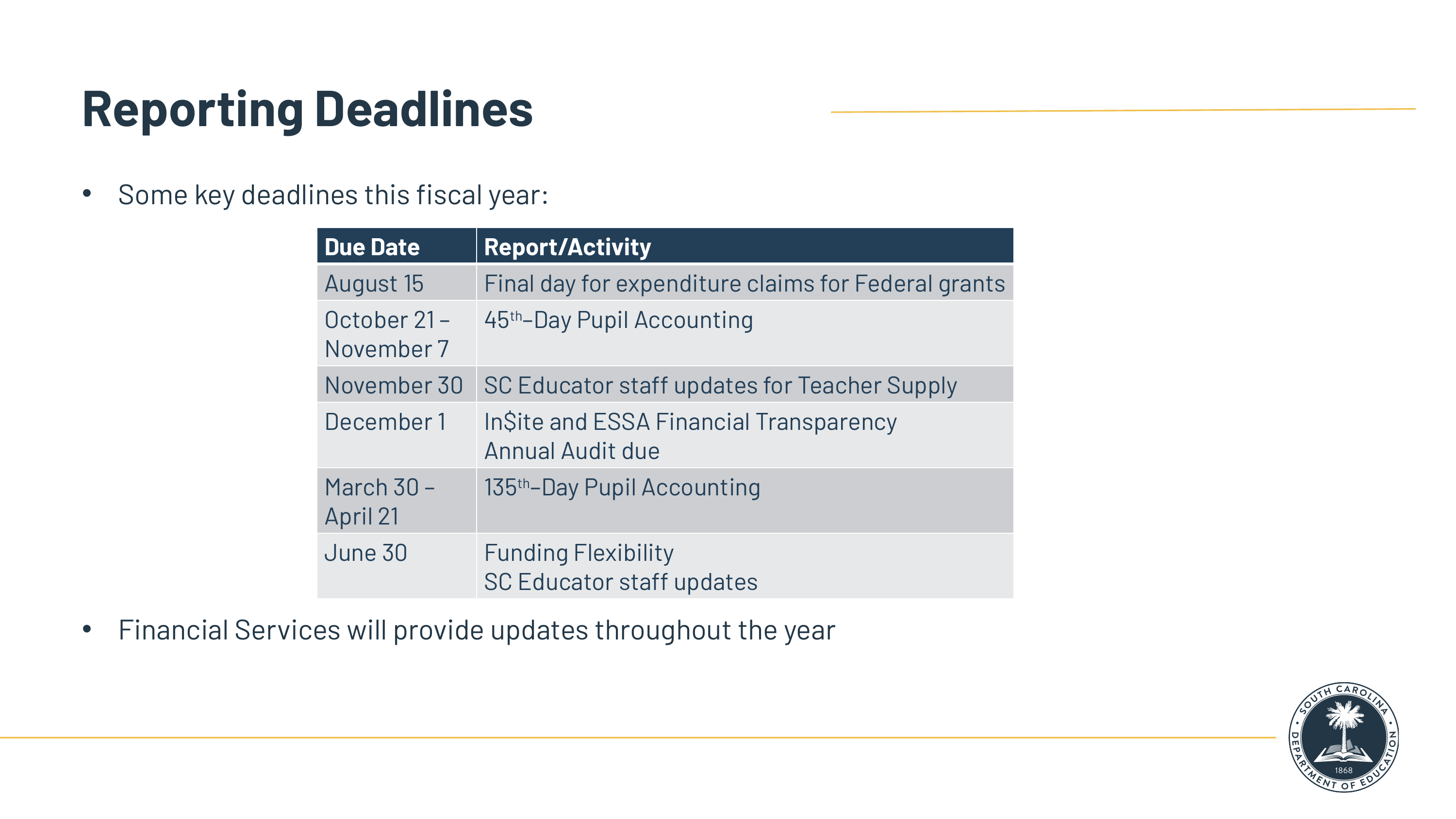

Reporting Deadlines

Some key deadlines this fiscal year:

Financial Services will provide updates throughout the year

| Due Date | Report/Activity |
| --- | --- |
| August 15 | Final day for expenditure claims for Federal grants |
| October 21 – November 7 | 45th–Day Pupil Accounting |
| November 30 | SC Educator staff updates for Teacher Supply |
| December 1 | In$ite and ESSA Financial Transparency Annual Audit due |
| March 30 – April 21 | 135th–Day Pupil Accounting |
| June 30 | Funding Flexibility SC Educator staff updates |